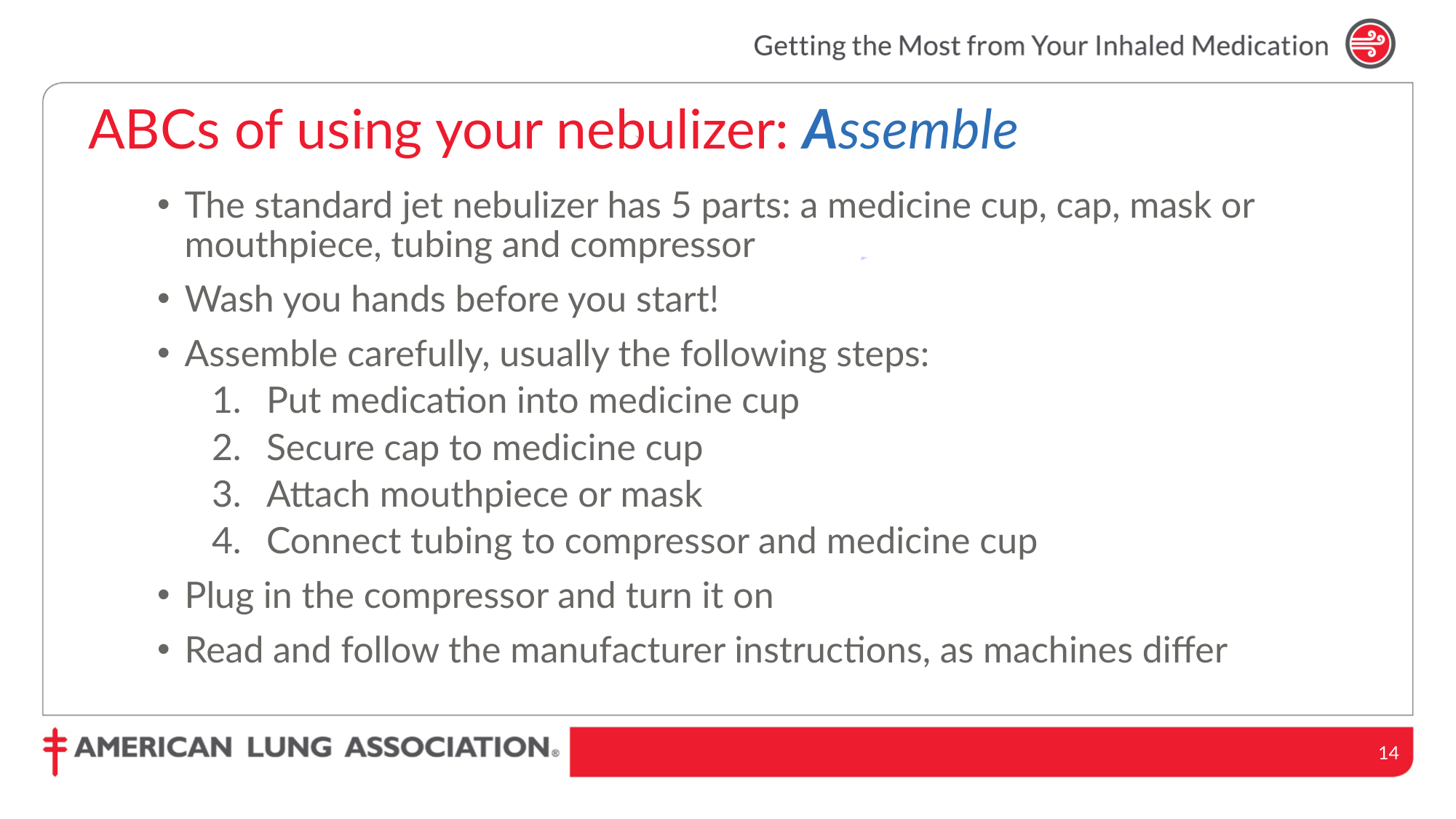

# ABCs of using your nebulizer: Assemble
The standard jet nebulizer has 5 parts: a medicine cup, cap, mask or mouthpiece, tubing and compressor
Wash you hands before you start!
Assemble carefully, usually the following steps:
Put medication into medicine cup
Secure cap to medicine cup
Attach mouthpiece or mask
Connect tubing to compressor and medicine cup
Plug in the compressor and turn it on
Read and follow the manufacturer instructions, as machines differ
14